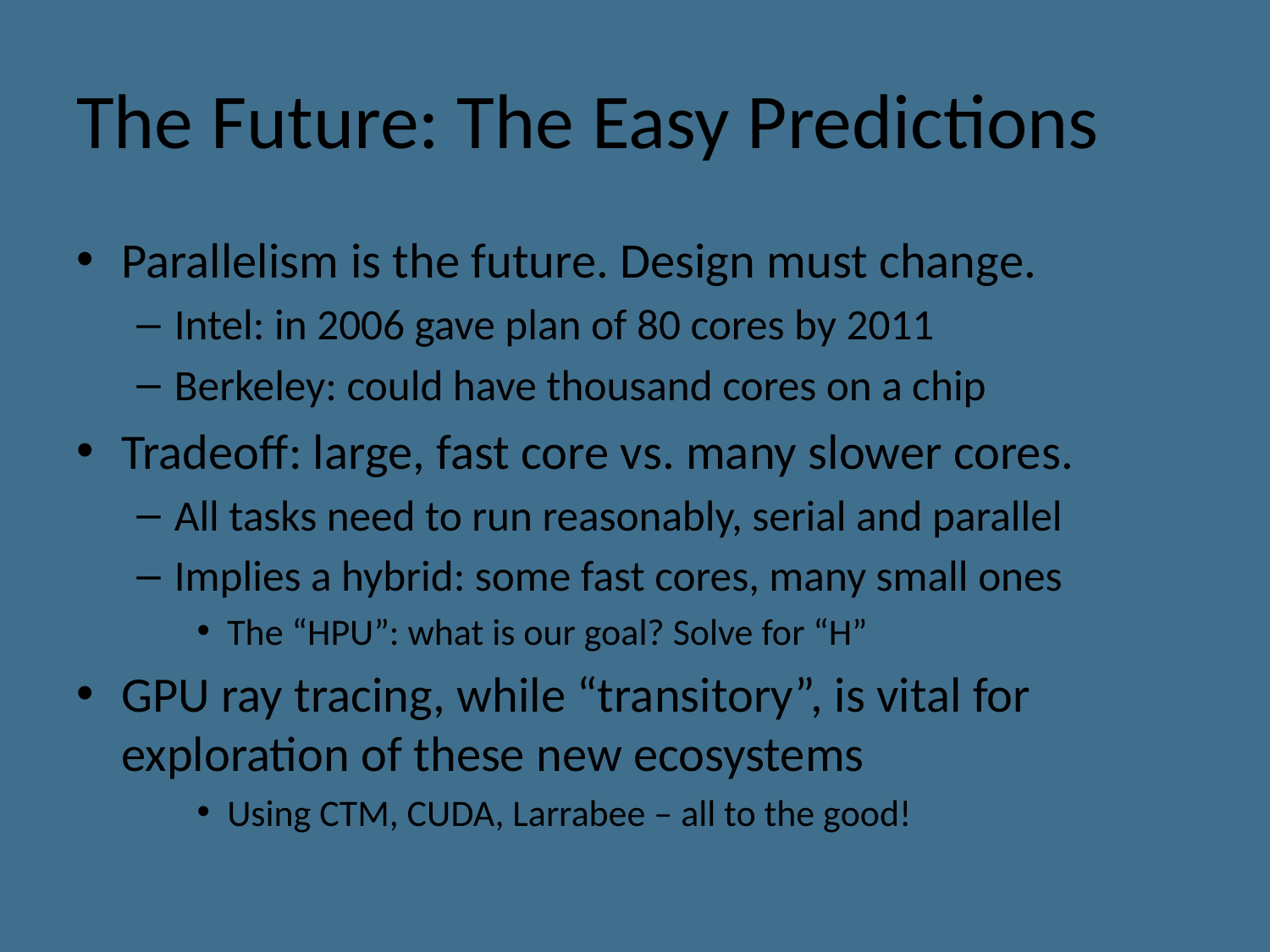

# The Future: The Easy Predictions
Parallelism is the future. Design must change.
Intel: in 2006 gave plan of 80 cores by 2011
Berkeley: could have thousand cores on a chip
Tradeoff: large, fast core vs. many slower cores.
All tasks need to run reasonably, serial and parallel
Implies a hybrid: some fast cores, many small ones
The “HPU”: what is our goal? Solve for “H”
GPU ray tracing, while “transitory”, is vital for exploration of these new ecosystems
Using CTM, CUDA, Larrabee – all to the good!